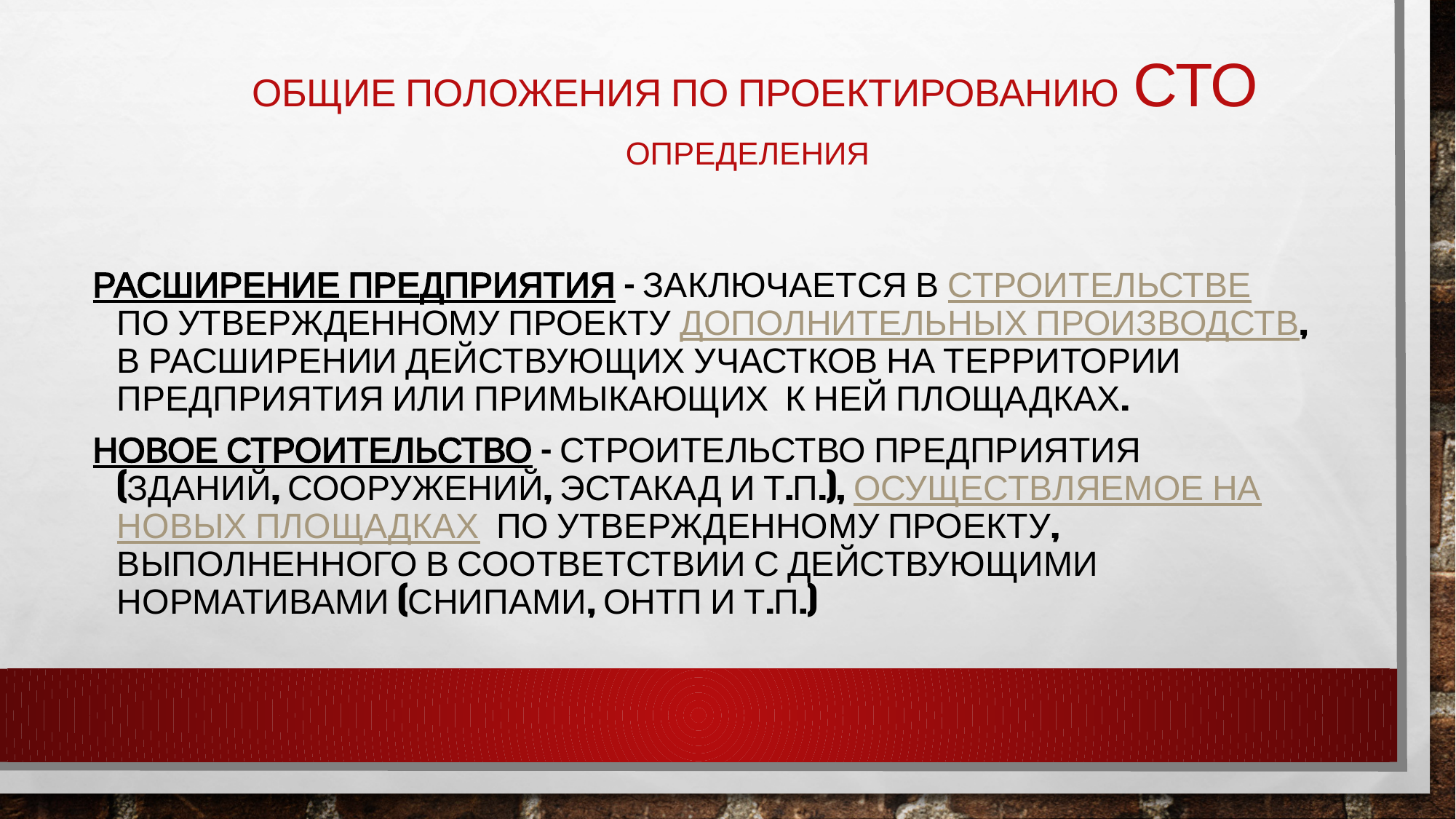

# ОБЩИЕ ПОЛОЖЕНИЯ ПО ПРОЕКТИРОВАНИЮ СТО Определения
Расширение предприятия – заключается в строительстве по утвержденному проекту дополнительных производств, в расширении действующих участков на территории предприятия или примыкающих  к ней площадках.
Новое строительство – строительство предприятия  (зданий, сооружений, эстакад и т.п.), осуществляемое на новых площадках  по утвержденному проекту, выполненного в соответствии с действующими нормативами (СНИПами, ОНТП и т.п.)